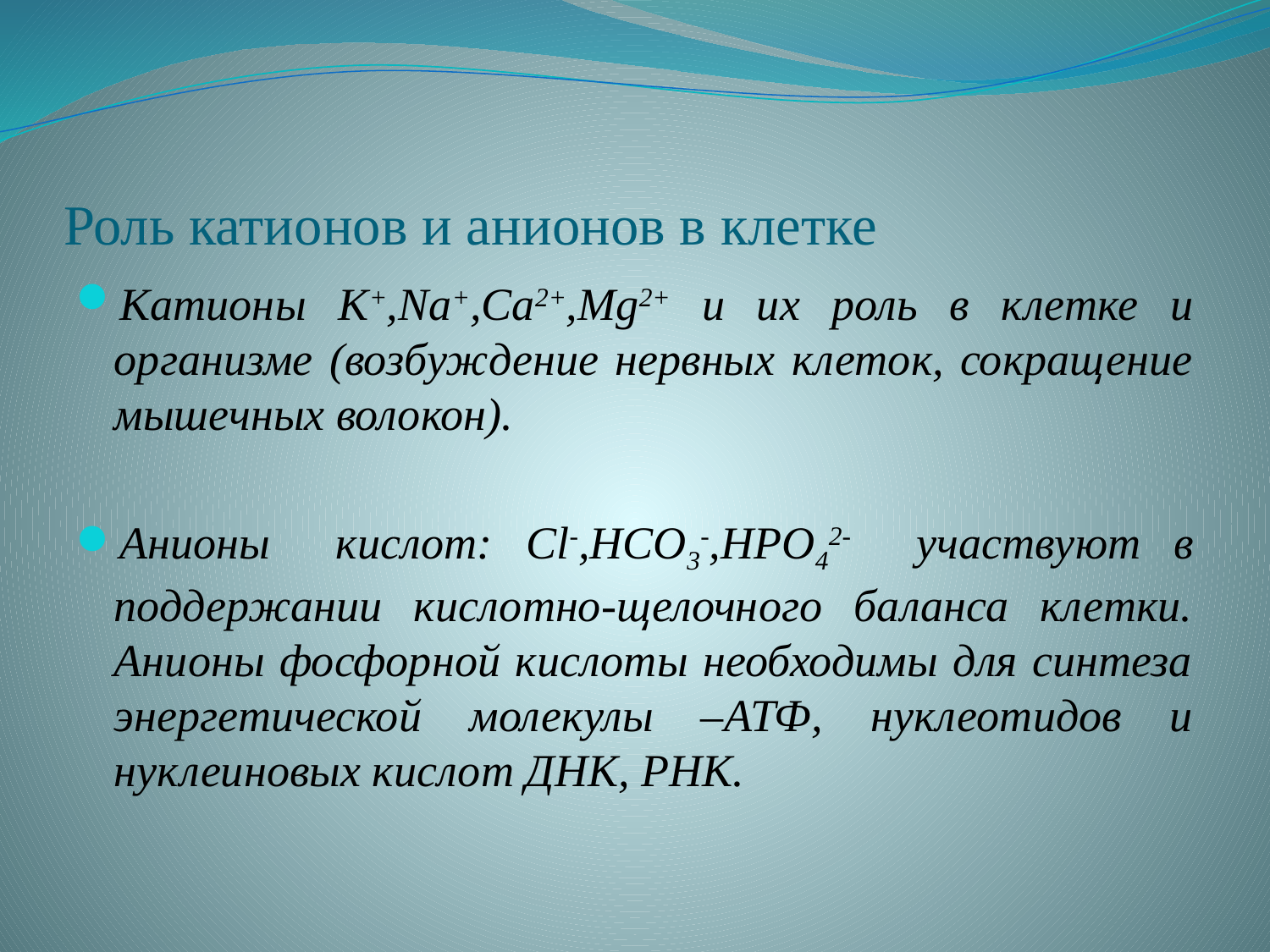

# Роль катионов и анионов в клетке
Катионы K+,Na+,Ca2+,Mg2+ и их роль в клетке и организме (возбуждение нервных клеток, сокращение мышечных волокон).

Анионы  кислот: Cl-,HCO3-,HPO42-  участвуют в поддержании кислотно-щелочного баланса клетки. Анионы фосфорной кислоты необходимы для синтеза энергетической молекулы –АТФ, нуклеотидов и нуклеиновых кислот ДНК, РНК.